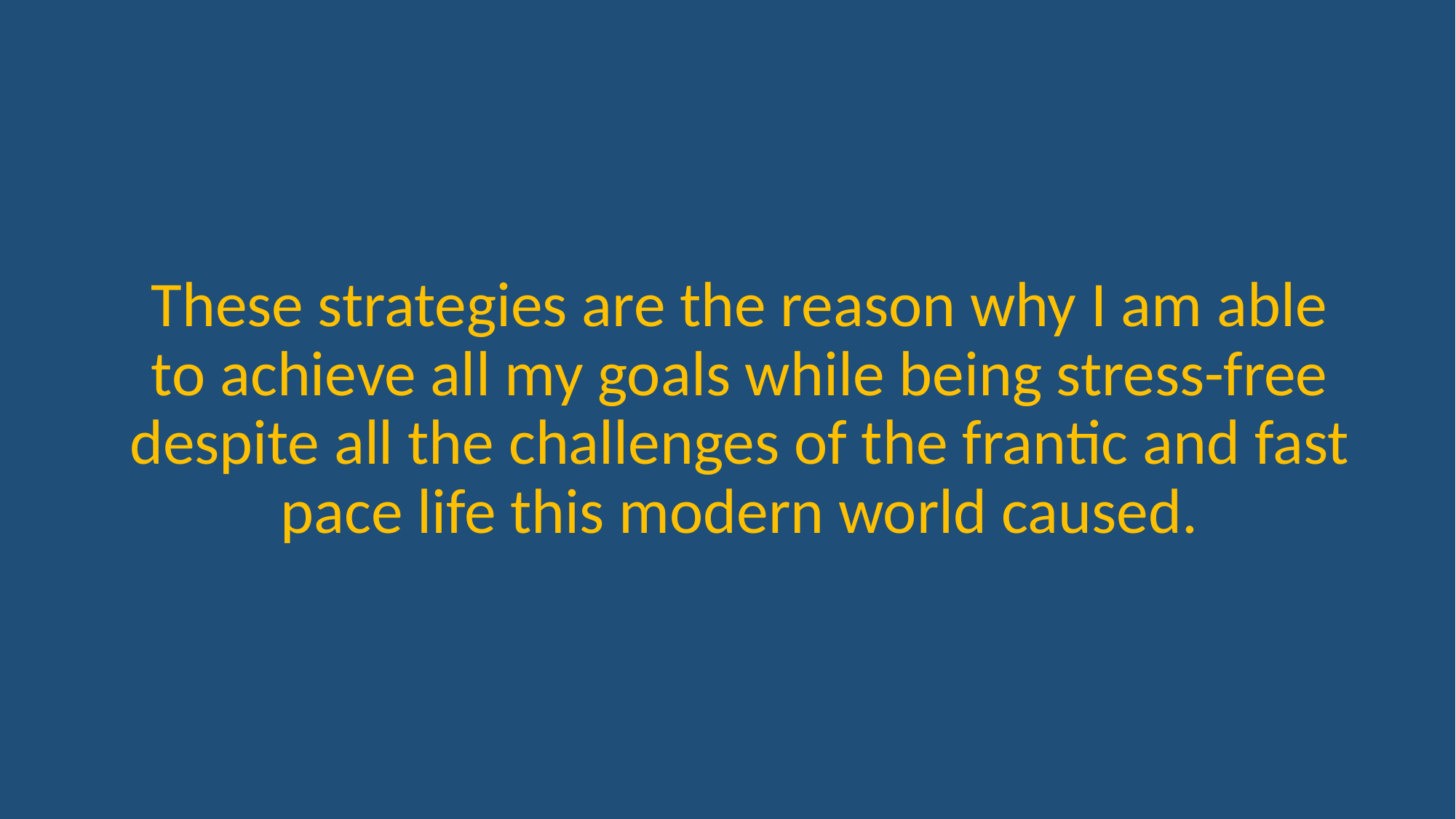

These strategies are the reason why I am able to achieve all my goals while being stress-free despite all the challenges of the frantic and fast pace life this modern world caused.